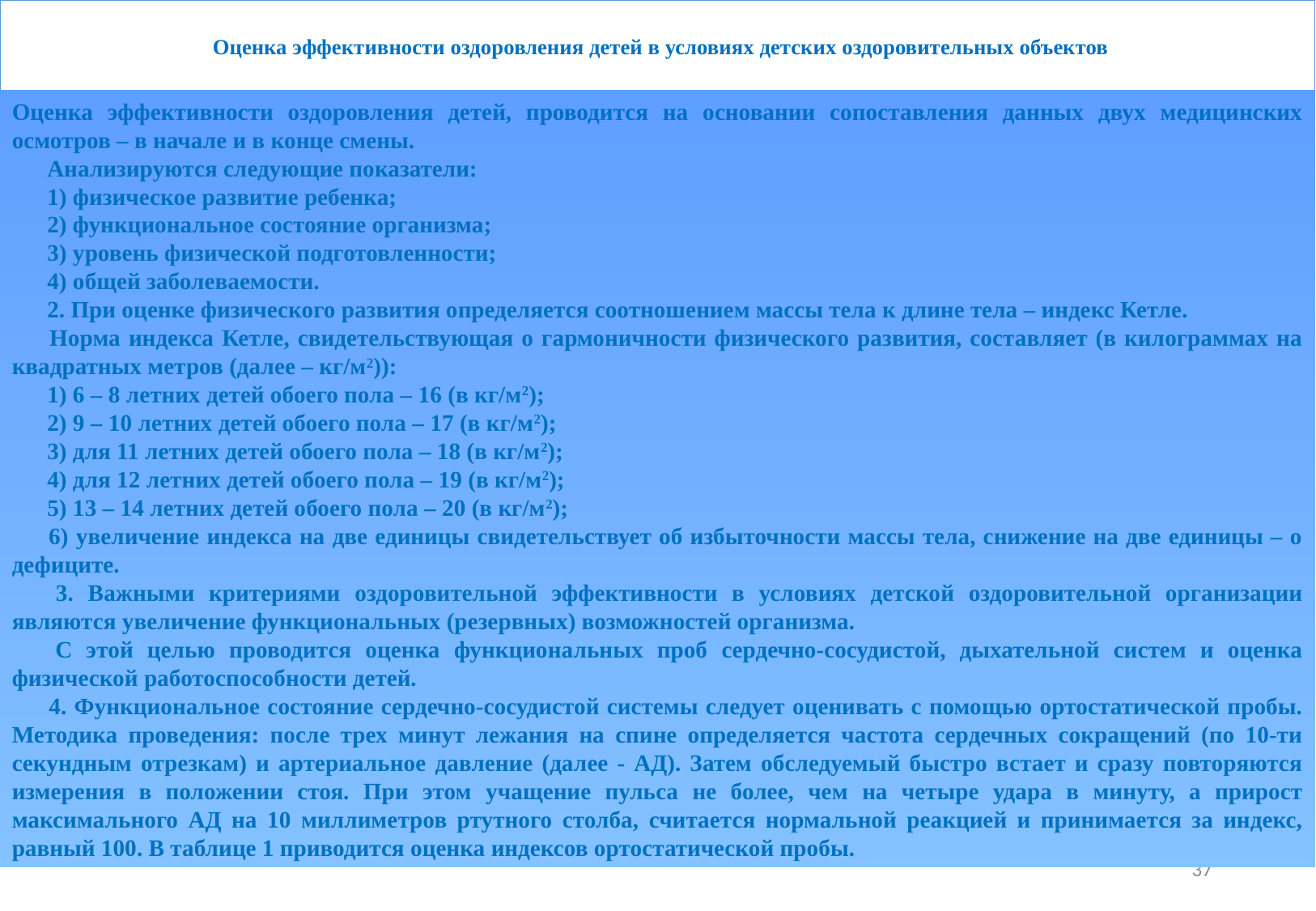

# Оценка эффективности оздоровления детей в условиях детских оздоровительных объектов
Оценка эффективности оздоровления детей, проводится на основании сопоставления данных двух медицинских осмотров – в начале и в конце смены.
      Анализируются следующие показатели:
      1) физическое развитие ребенка;
      2) функциональное состояние организма;
      3) уровень физической подготовленности;
      4) общей заболеваемости.
      2. При оценке физического развития определяется соотношением массы тела к длине тела – индекс Кетле.
      Норма индекса Кетле, свидетельствующая о гармоничности физического развития, составляет (в килограммах на квадратных метров (далее – кг/м2)):
      1) 6 – 8 летних детей обоего пола – 16 (в кг/м2);
      2) 9 – 10 летних детей обоего пола – 17 (в кг/м2);
      3) для 11 летних детей обоего пола – 18 (в кг/м2);
      4) для 12 летних детей обоего пола – 19 (в кг/м2);
      5) 13 – 14 летних детей обоего пола – 20 (в кг/м2);
      6) увеличение индекса на две единицы свидетельствует об избыточности массы тела, снижение на две единицы – о дефиците.
      3. Важными критериями оздоровительной эффективности в условиях детской оздоровительной организации являются увеличение функциональных (резервных) возможностей организма.
      С этой целью проводится оценка функциональных проб сердечно-сосудистой, дыхательной систем и оценка физической работоспособности детей.
      4. Функциональное состояние сердечно-сосудистой системы следует оценивать с помощью ортостатической пробы. Методика проведения: после трех минут лежания на спине определяется частота сердечных сокращений (по 10-ти секундным отрезкам) и артериальное давление (далее - АД). Затем обследуемый быстро встает и сразу повторяются измерения в положении стоя. При этом учащение пульса не более, чем на четыре удара в минуту, а прирост максимального АД на 10 миллиметров ртутного столба, считается нормальной реакцией и принимается за индекс, равный 100. В таблице 1 приводится оценка индексов ортостатической пробы.
37